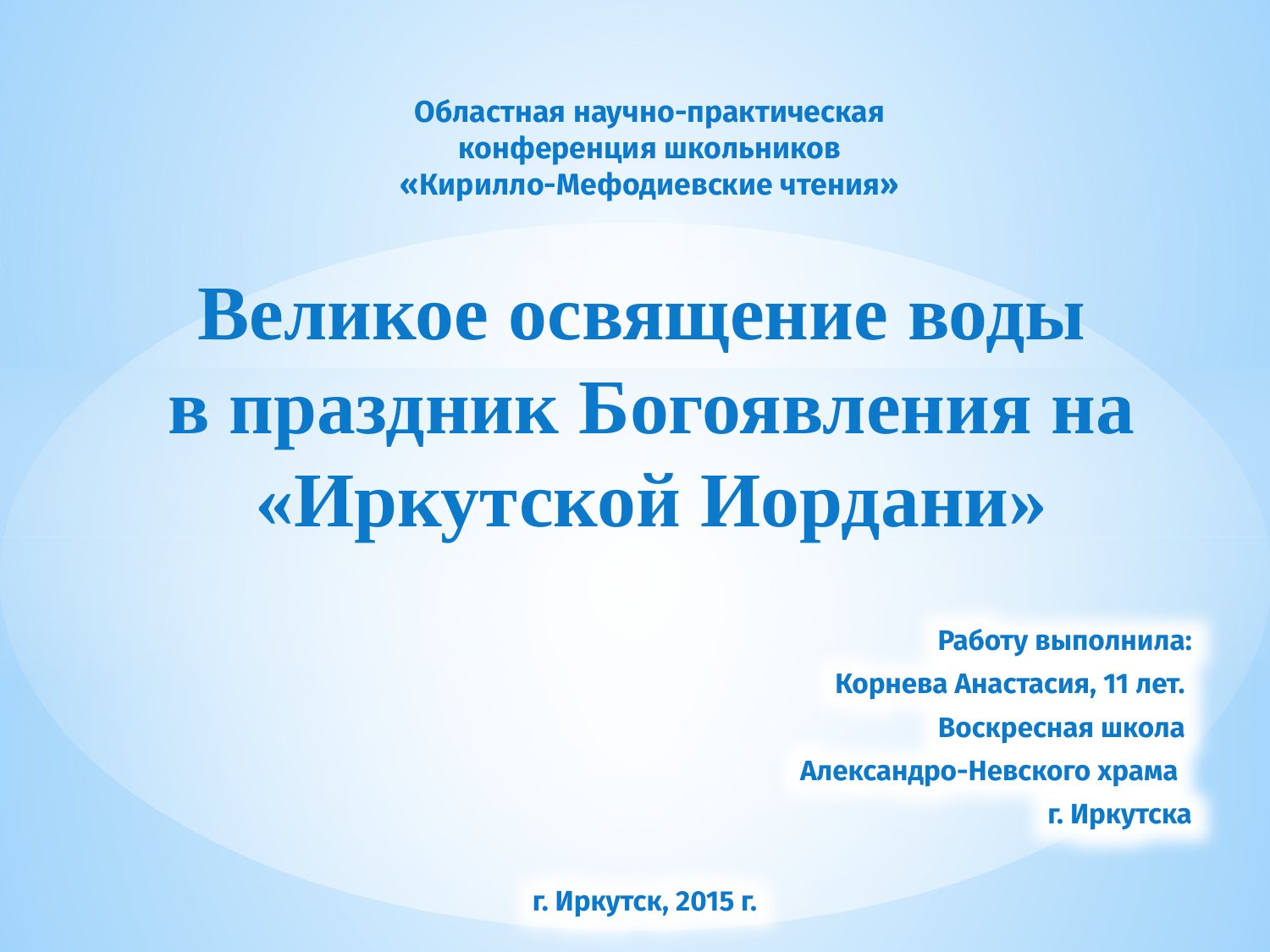

Областная научно-практическая
конференция школьников
«Кирилло-Мефодиевские чтения»

# Великое освящение воды в праздник Богоявления на «Иркутской Иордани»
Работу выполнила:
Корнева Анастасия, 11 лет.
Воскресная школа
Александро-Невского храма
г. Иркутска

г. Иркутск, 2015 г.